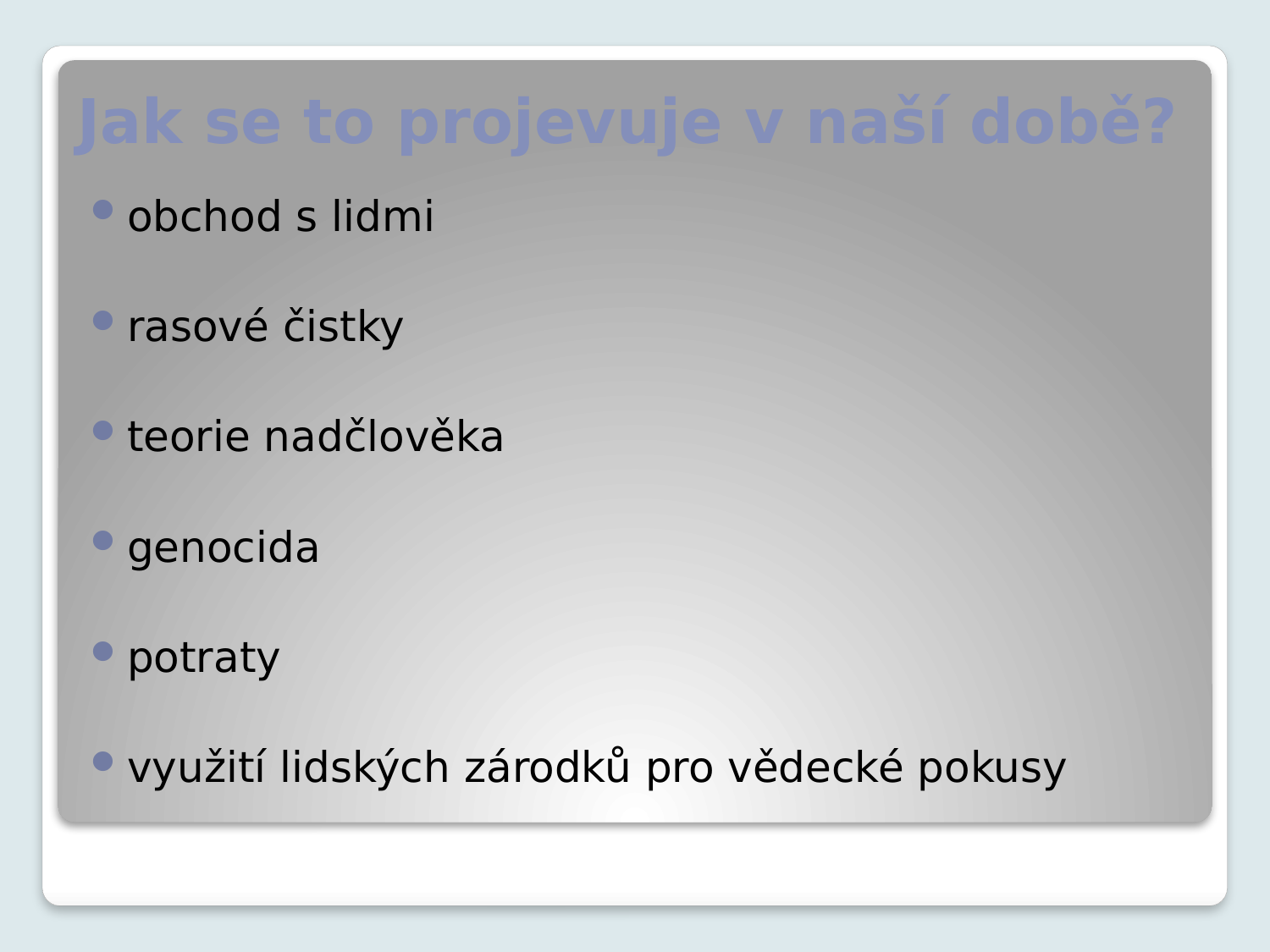

# Jak se to projevuje v naší době?
obchod s lidmi

rasové čistky

teorie nadčlověka

genocida

potraty

využití lidských zárodků pro vědecké pokusy